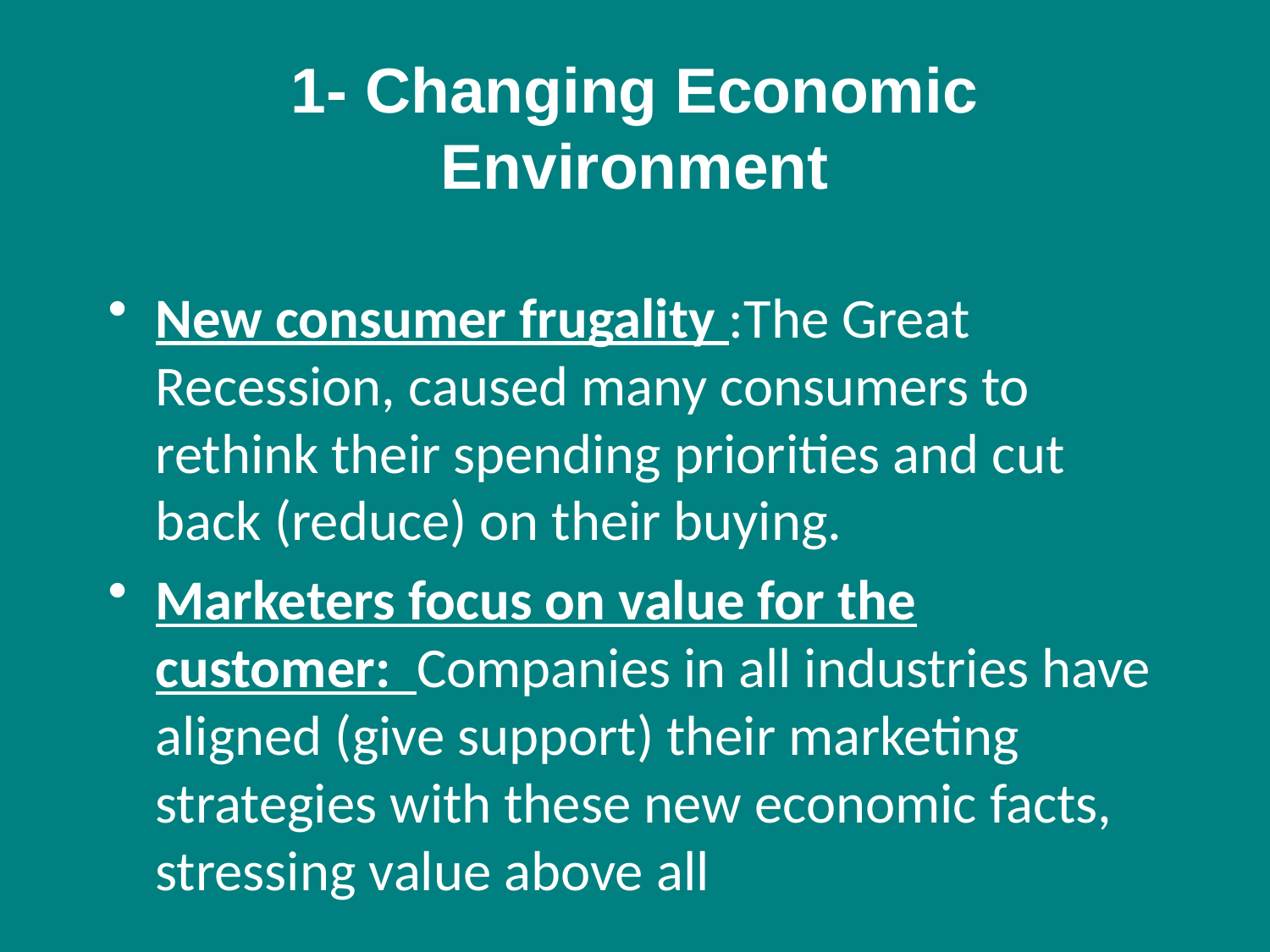

# 1- Changing Economic Environment

New consumer frugality :The Great Recession, caused many consumers to rethink their spending priorities and cut back (reduce) on their buying.
Marketers focus on value for the customer:  Companies in all industries have aligned (give support) their marketing strategies with these new economic facts, stressing value above all